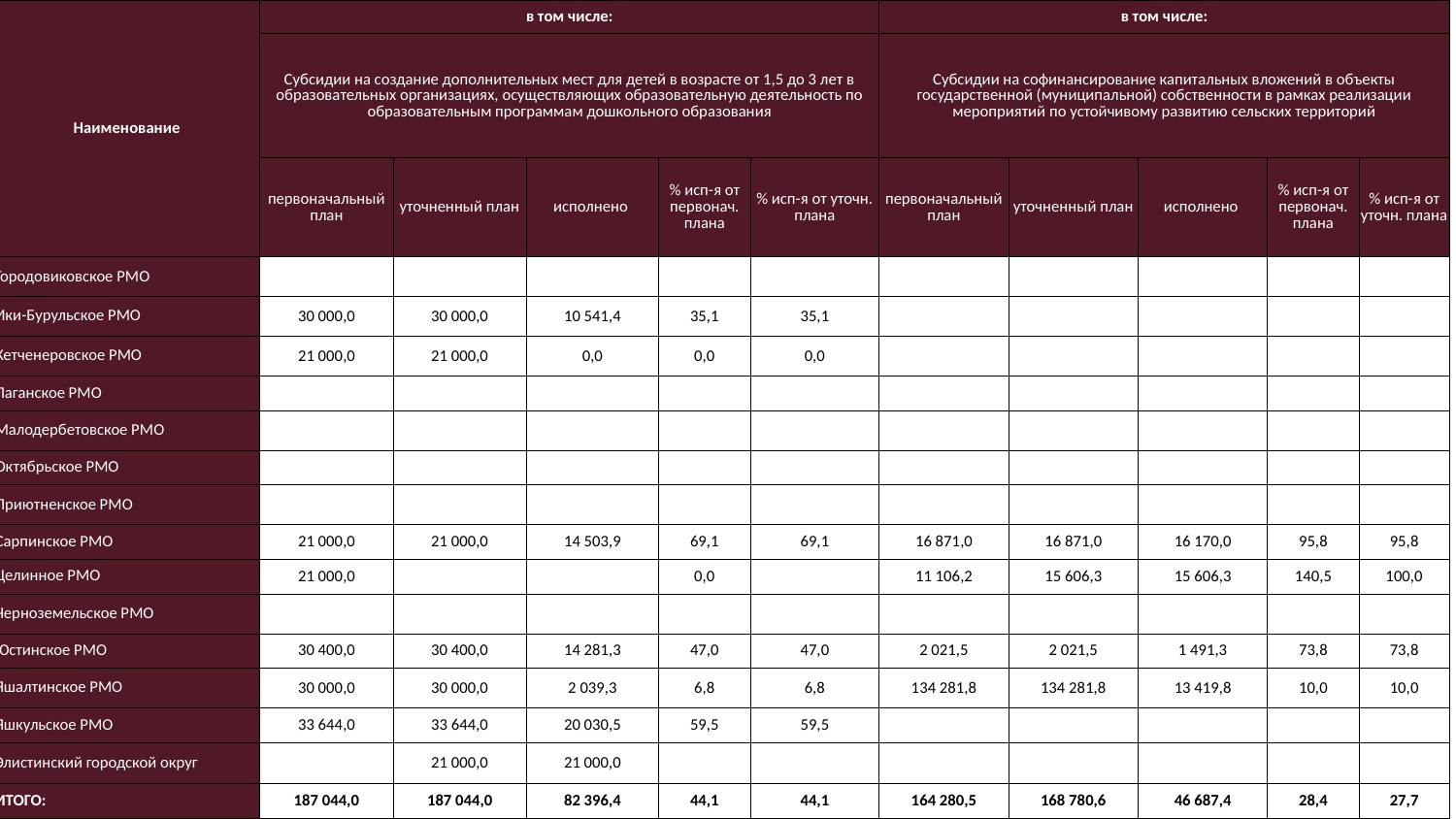

| Наименование | в том числе: |  |  |  |  | в том числе: |  |  |  |  |
| --- | --- | --- | --- | --- | --- | --- | --- | --- | --- | --- |
|  | Субсидии на создание дополнительных мест для детей в возрасте от 1,5 до 3 лет в образовательных организациях, осуществляющих образовательную деятельность по образовательным программам дошкольного образования |  |  |  |  | Субсидии на софинансирование капитальных вложений в объекты государственной (муниципальной) собственности в рамках реализации мероприятий по устойчивому развитию сельских территорий |  |  |  |  |
|  | первоначальный план | уточненный план | исполнено | % исп-я от первонач. плана | % исп-я от уточн. плана | первоначальный план | уточненный план | исполнено | % исп-я от первонач. плана | % исп-я от уточн. плана |
| Городовиковское РМО |  |  |  |  |  |  |  |  |  |  |
| Ики-Бурульское РМО | 30 000,0 | 30 000,0 | 10 541,4 | 35,1 | 35,1 |  |  |  |  |  |
| Кетченеровское РМО | 21 000,0 | 21 000,0 | 0,0 | 0,0 | 0,0 |  |  |  |  |  |
| Лаганское РМО |  |  |  |  |  |  |  |  |  |  |
| Малодербетовское РМО |  |  |  |  |  |  |  |  |  |  |
| Октябрьское РМО |  |  |  |  |  |  |  |  |  |  |
| Приютненское РМО |  |  |  |  |  |  |  |  |  |  |
| Сарпинское РМО | 21 000,0 | 21 000,0 | 14 503,9 | 69,1 | 69,1 | 16 871,0 | 16 871,0 | 16 170,0 | 95,8 | 95,8 |
| Целинное РМО | 21 000,0 |  |  | 0,0 |  | 11 106,2 | 15 606,3 | 15 606,3 | 140,5 | 100,0 |
| Черноземельское РМО |  |  |  |  |  |  |  |  |  |  |
| Юстинское РМО | 30 400,0 | 30 400,0 | 14 281,3 | 47,0 | 47,0 | 2 021,5 | 2 021,5 | 1 491,3 | 73,8 | 73,8 |
| Яшалтинское РМО | 30 000,0 | 30 000,0 | 2 039,3 | 6,8 | 6,8 | 134 281,8 | 134 281,8 | 13 419,8 | 10,0 | 10,0 |
| Яшкульское РМО | 33 644,0 | 33 644,0 | 20 030,5 | 59,5 | 59,5 |  |  |  |  |  |
| Элистинский городской округ |  | 21 000,0 | 21 000,0 |  |  |  |  |  |  |  |
| ИТОГО: | 187 044,0 | 187 044,0 | 82 396,4 | 44,1 | 44,1 | 164 280,5 | 168 780,6 | 46 687,4 | 28,4 | 27,7 |
41